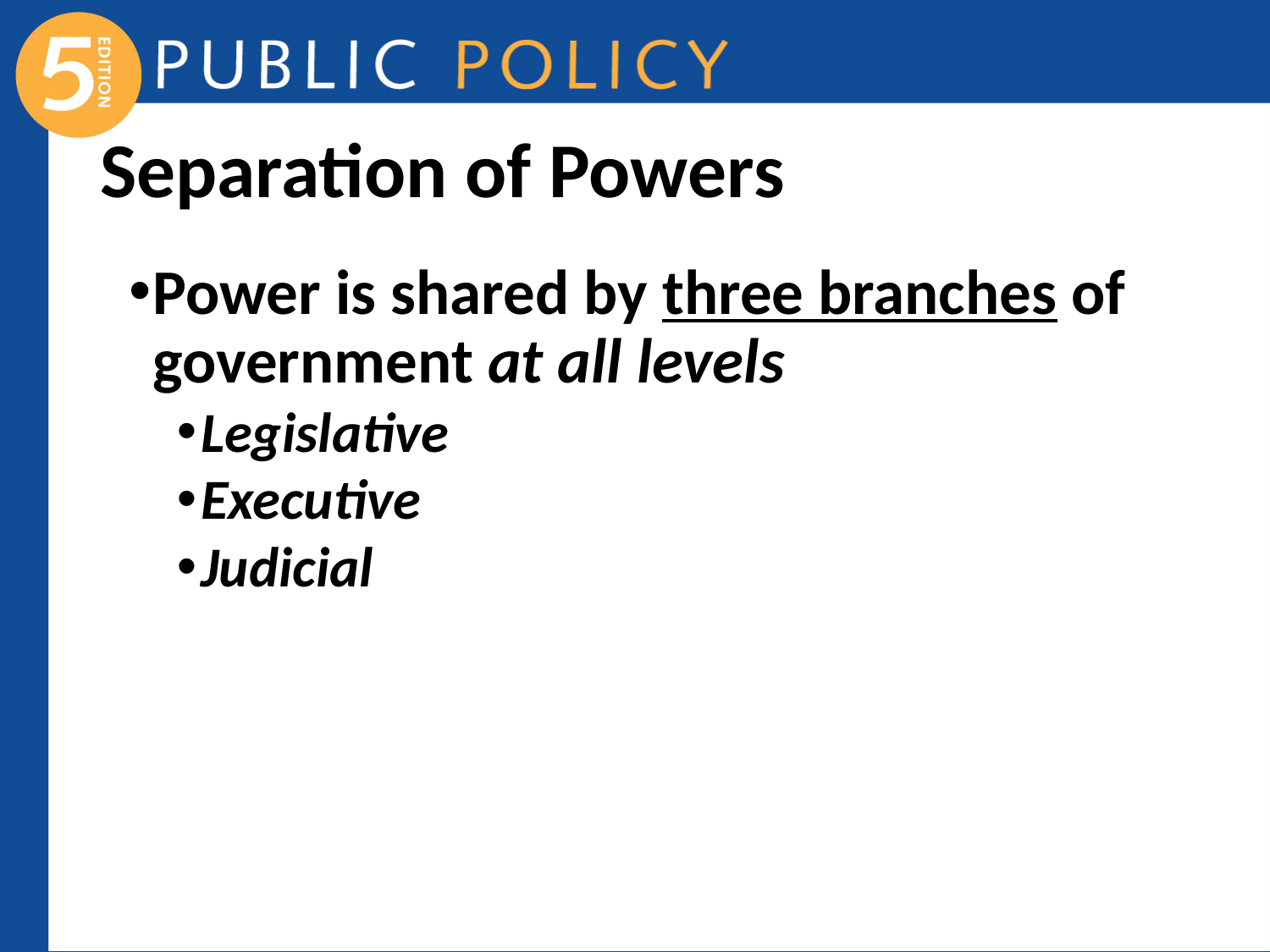

# Separation of Powers
Power is shared by three branches of government at all levels
Legislative
Executive
Judicial